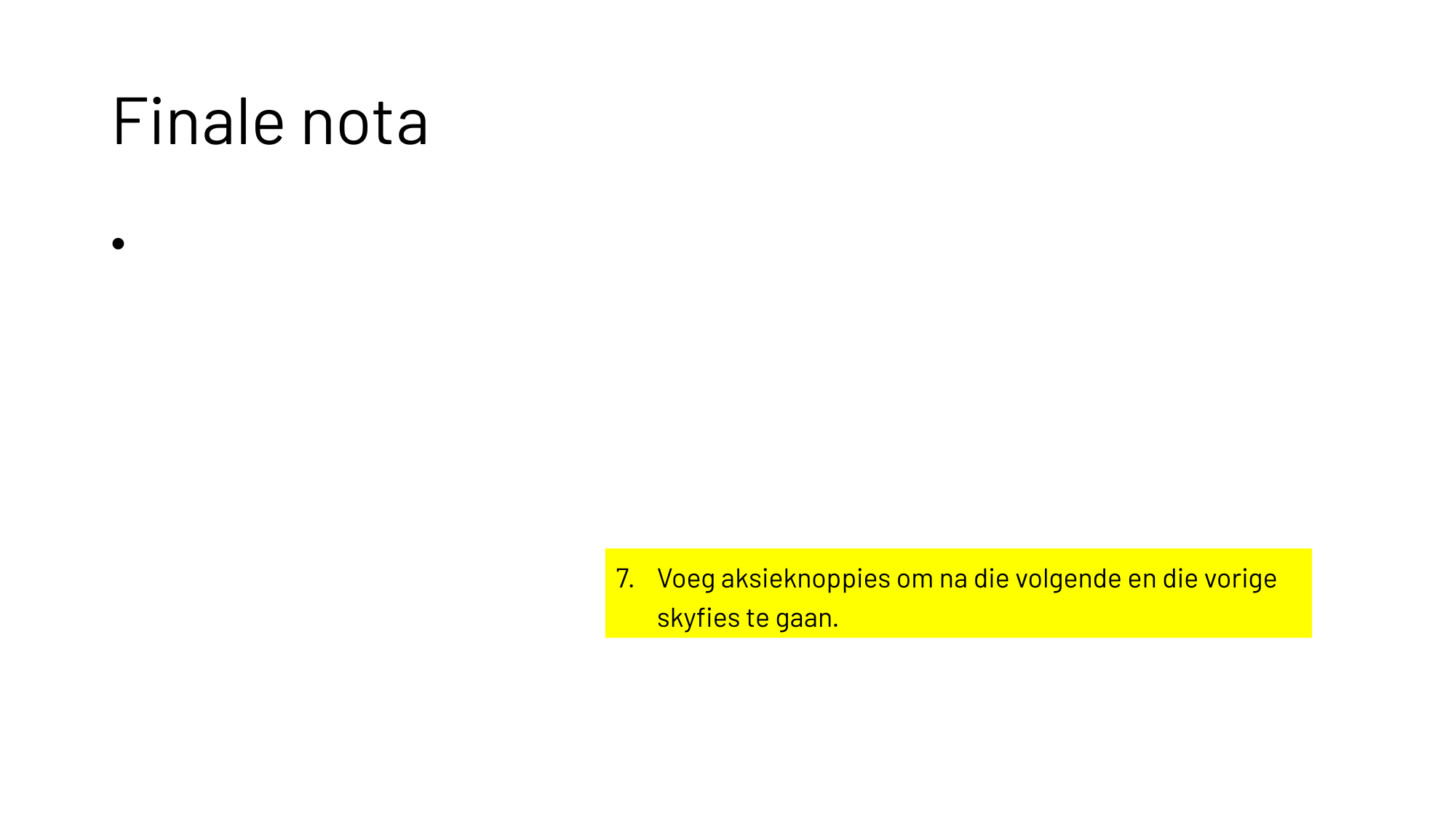

# Finale nota

Voeg aksieknoppies om na die volgende en die vorige skyfies te gaan.